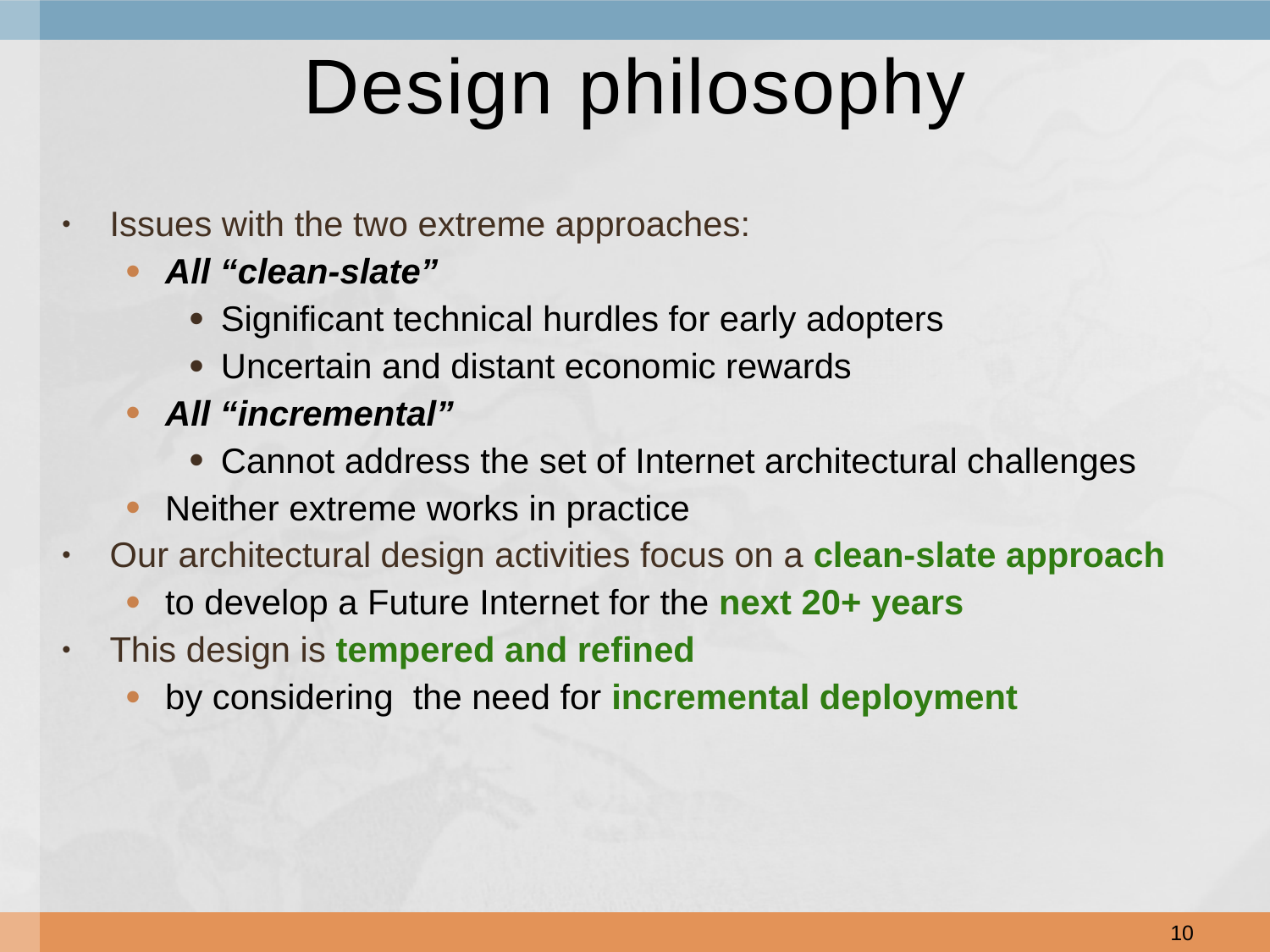

# Design philosophy
Issues with the two extreme approaches:
All “clean-slate”
Significant technical hurdles for early adopters
Uncertain and distant economic rewards
All “incremental”
Cannot address the set of Internet architectural challenges
Neither extreme works in practice
Our architectural design activities focus on a clean-slate approach
to develop a Future Internet for the next 20+ years
This design is tempered and refined
by considering  the need for incremental deployment
10